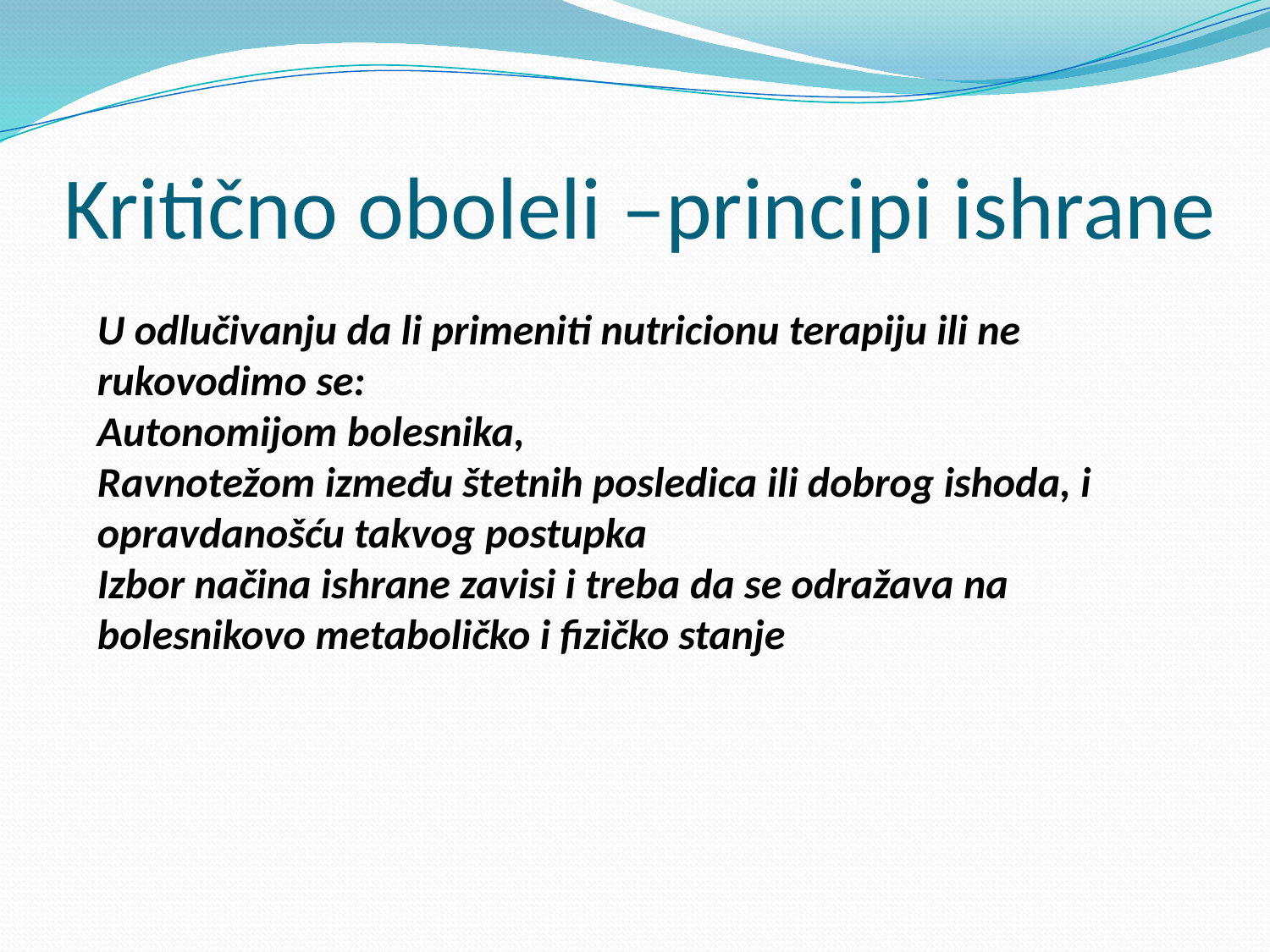

# Kritično oboleli –principi ishrane
U odlučivanju da li primeniti nutricionu terapiju ili ne rukovodimo se:
Autonomijom bolesnika,
Ravnotežom između štetnih posledica ili dobrog ishoda, i opravdanošću takvog postupka
Izbor načina ishrane zavisi i treba da se odražava na bolesnikovo metaboličko i fizičko stanje